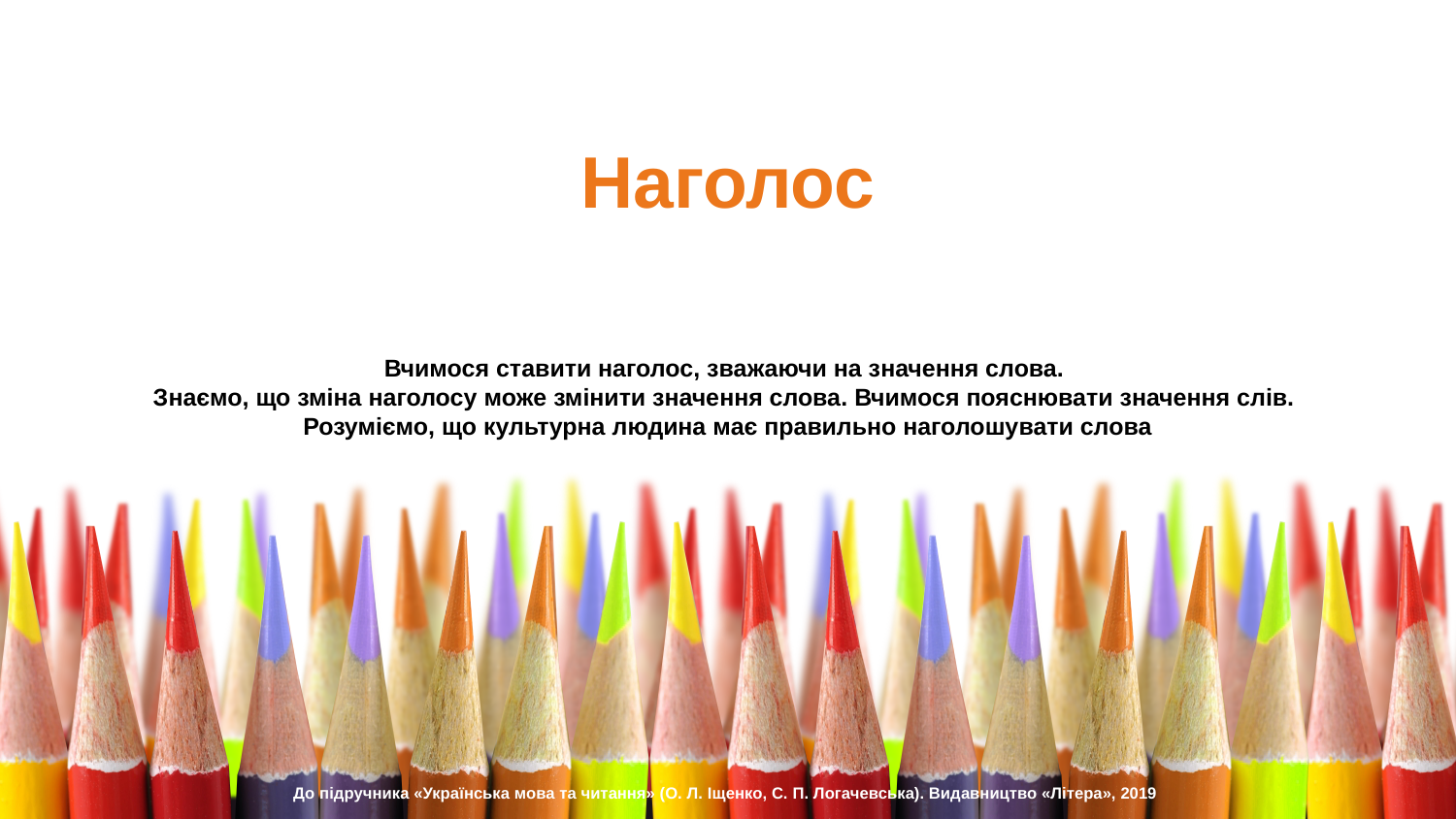

Наголос

Вчимося ставити наголос, зважаючи на значення слова.
Знаємо, що зміна наголосу може змінити значення слова. Вчимося пояснювати значення слів.
Розуміємо, що культурна людина має правильно наголошувати слова

До підручника «Українська мова та читання» (О. Л. Іщенко, С. П. Логачевська). Видавництво «Літера», 2019